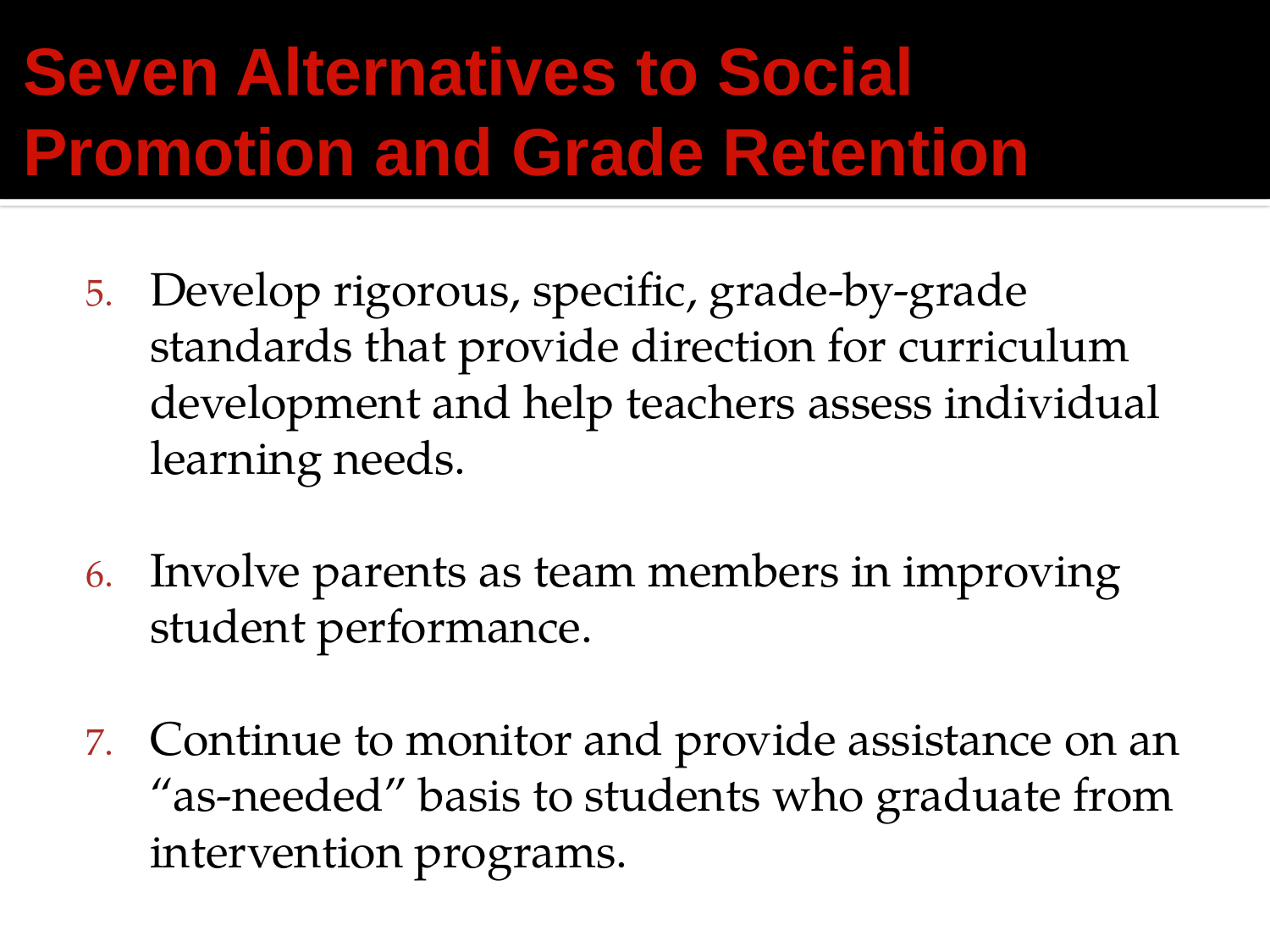

# Seven Alternatives to Social Promotion and Grade Retention
Develop rigorous, specific, grade-by-grade standards that provide direction for curriculum development and help teachers assess individual learning needs.

Involve parents as team members in improving student performance.

Continue to monitor and provide assistance on an “as-needed” basis to students who graduate from intervention programs.